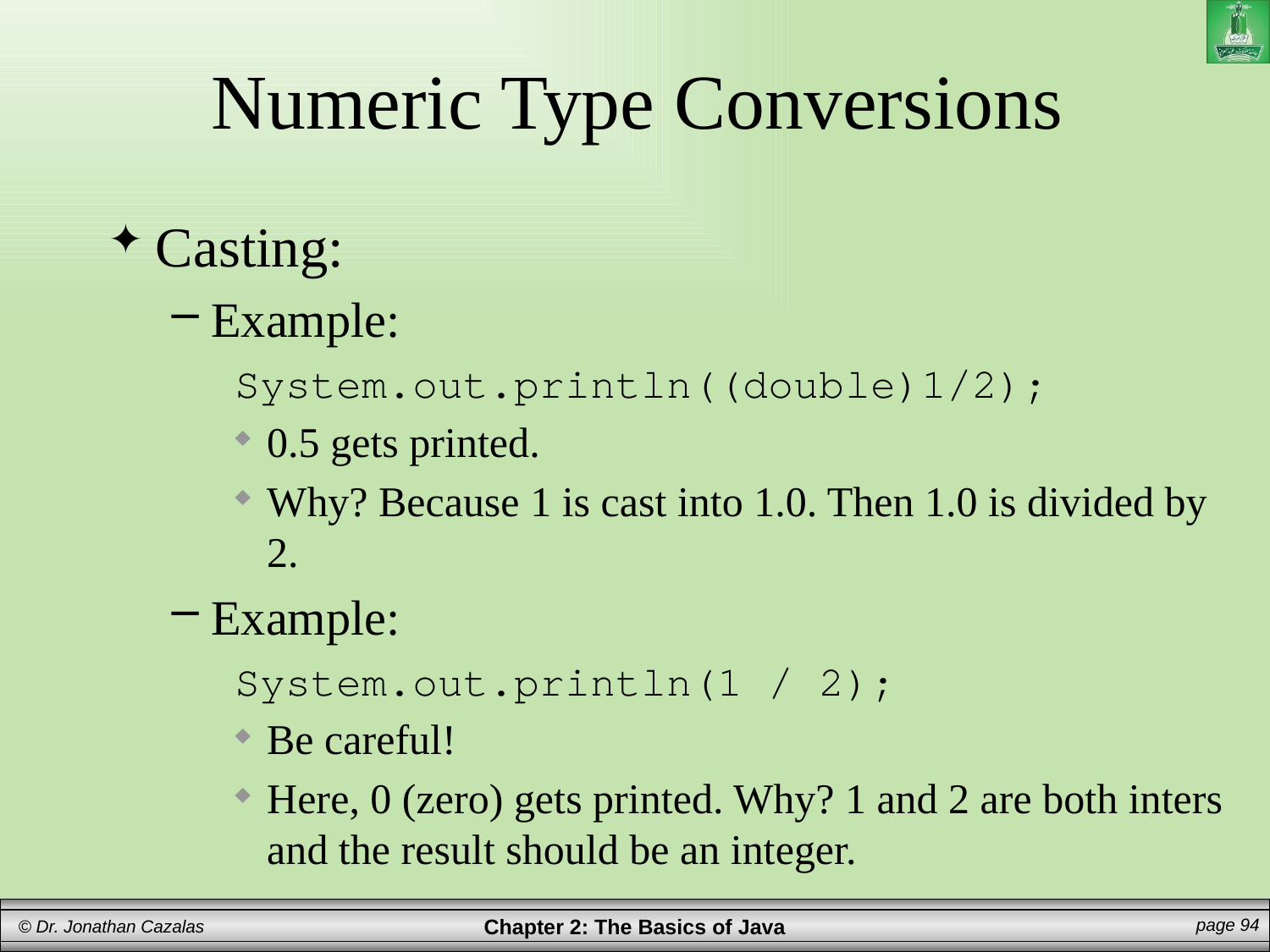

# Numeric Type Conversions
Casting:
Example:
System.out.println((double)1/2);
0.5 gets printed.
Why? Because 1 is cast into 1.0. Then 1.0 is divided by 2.
Example:
System.out.println(1 / 2);
Be careful!
Here, 0 (zero) gets printed. Why? 1 and 2 are both inters and the result should be an integer.